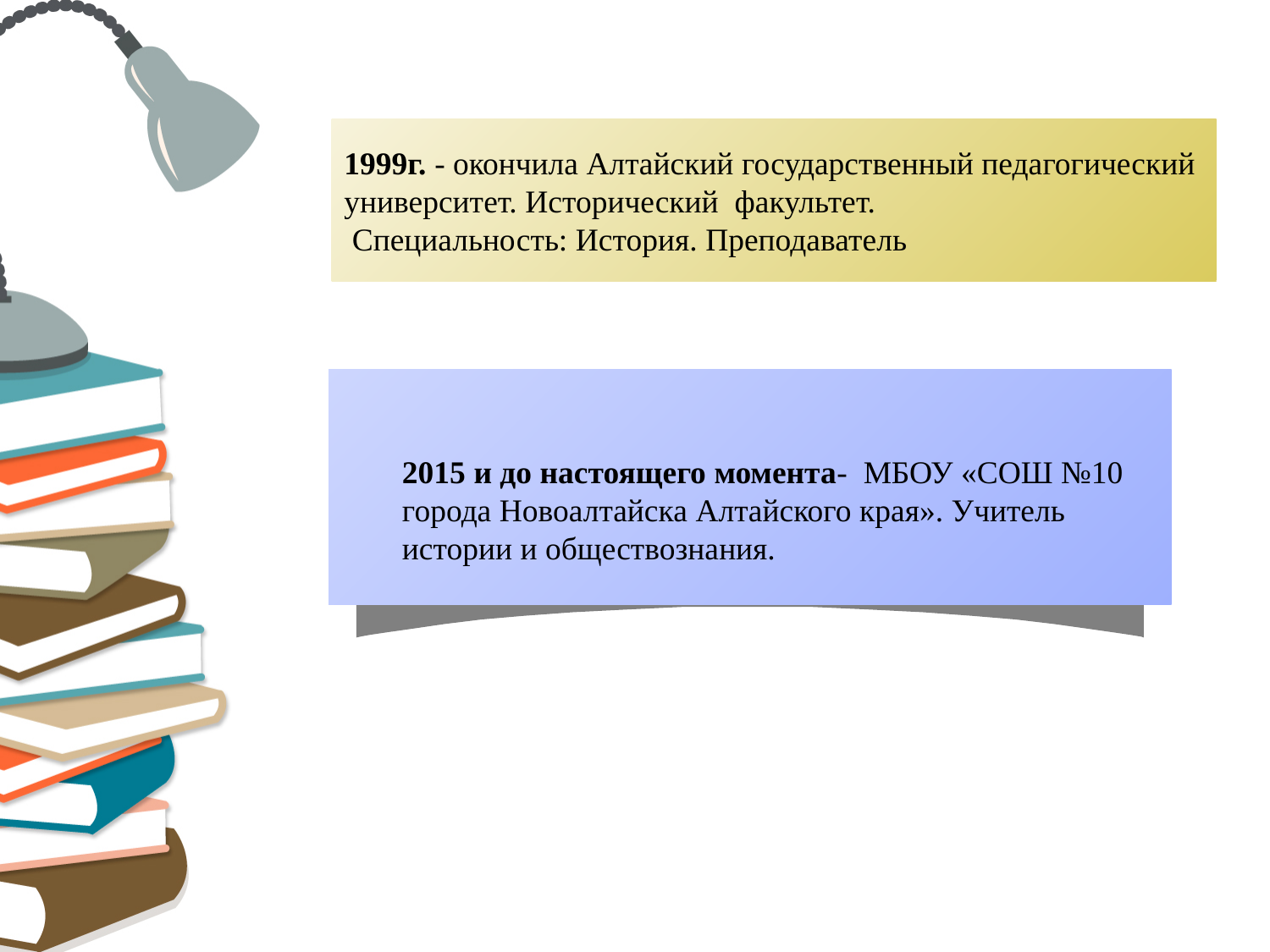

#
1999г. - окончила Алтайский государственный педагогический
университет. Исторический  факультет.
 Специальность: История. Преподаватель

2015 и до настоящего момента-  МБОУ «СОШ №10 города Новоалтайска Алтайского края». Учитель истории и обществознания.